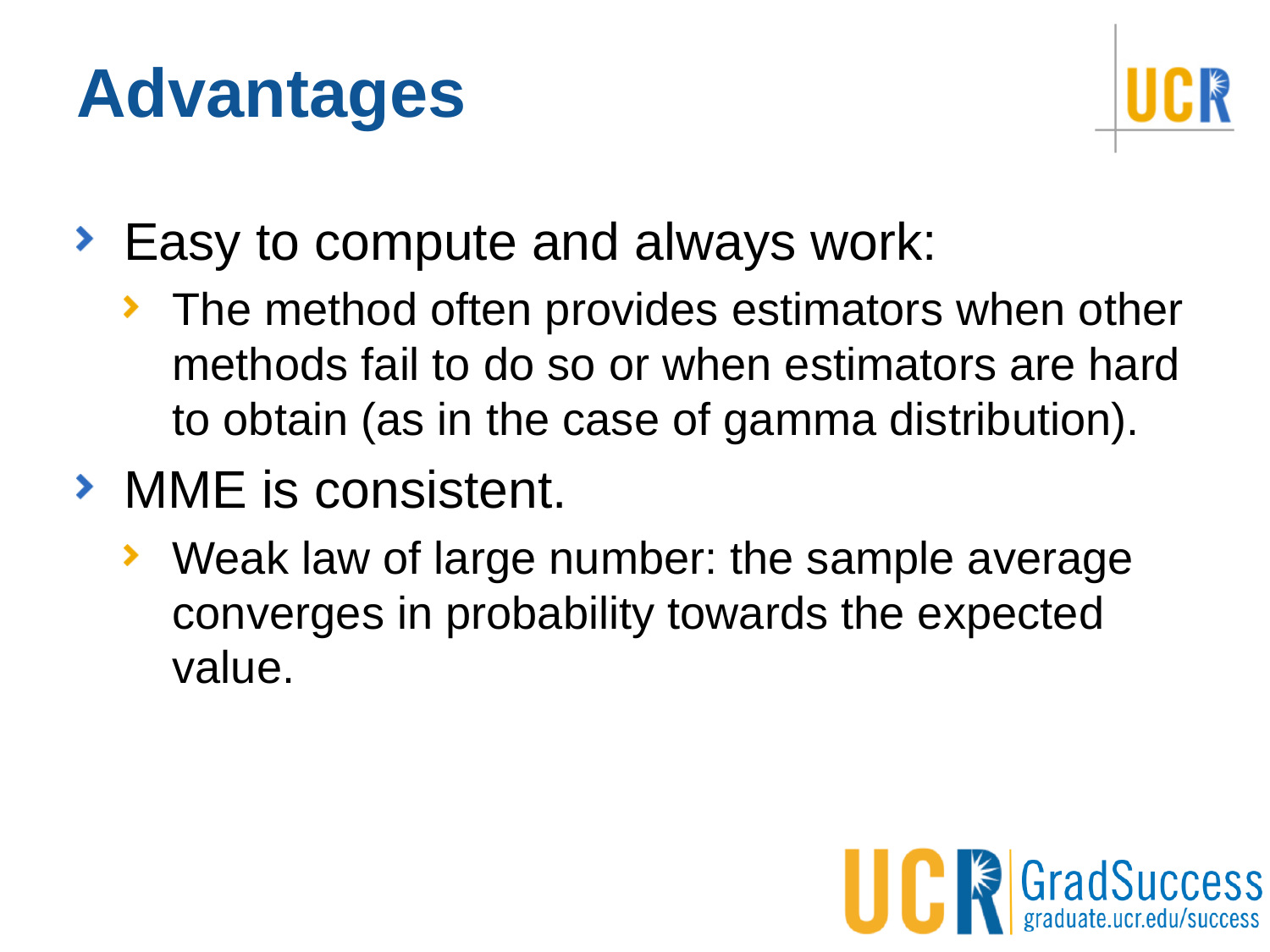

# Advantages
Easy to compute and always work:
The method often provides estimators when other methods fail to do so or when estimators are hard to obtain (as in the case of gamma distribution).
MME is consistent.
Weak law of large number: the sample average converges in probability towards the expected value.